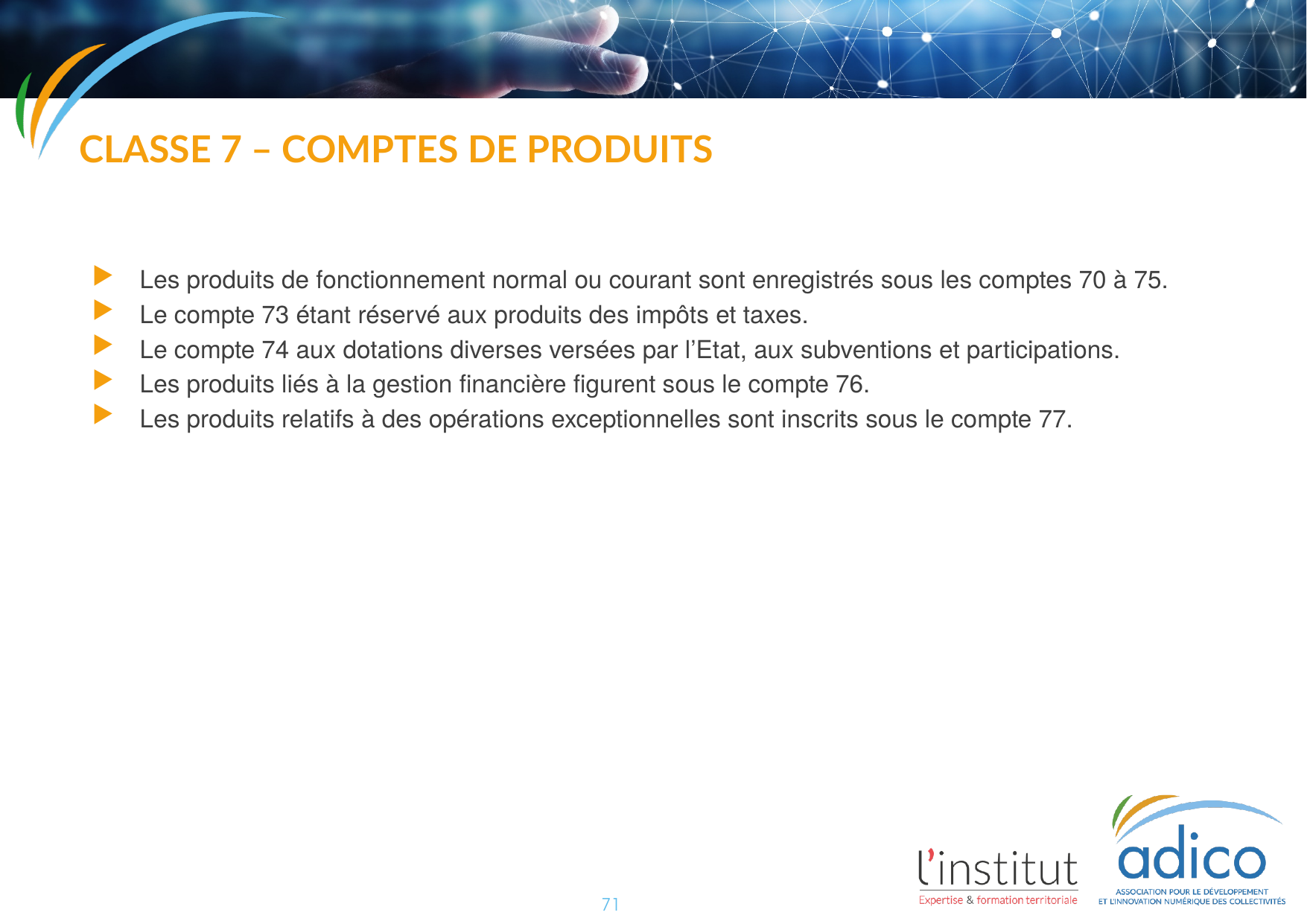

# Classe 7 – comptes de produits
Les produits de fonctionnement normal ou courant sont enregistrés sous les comptes 70 à 75.
Le compte 73 étant réservé aux produits des impôts et taxes.
Le compte 74 aux dotations diverses versées par l’Etat, aux subventions et participations.
Les produits liés à la gestion financière figurent sous le compte 76.
Les produits relatifs à des opérations exceptionnelles sont inscrits sous le compte 77.